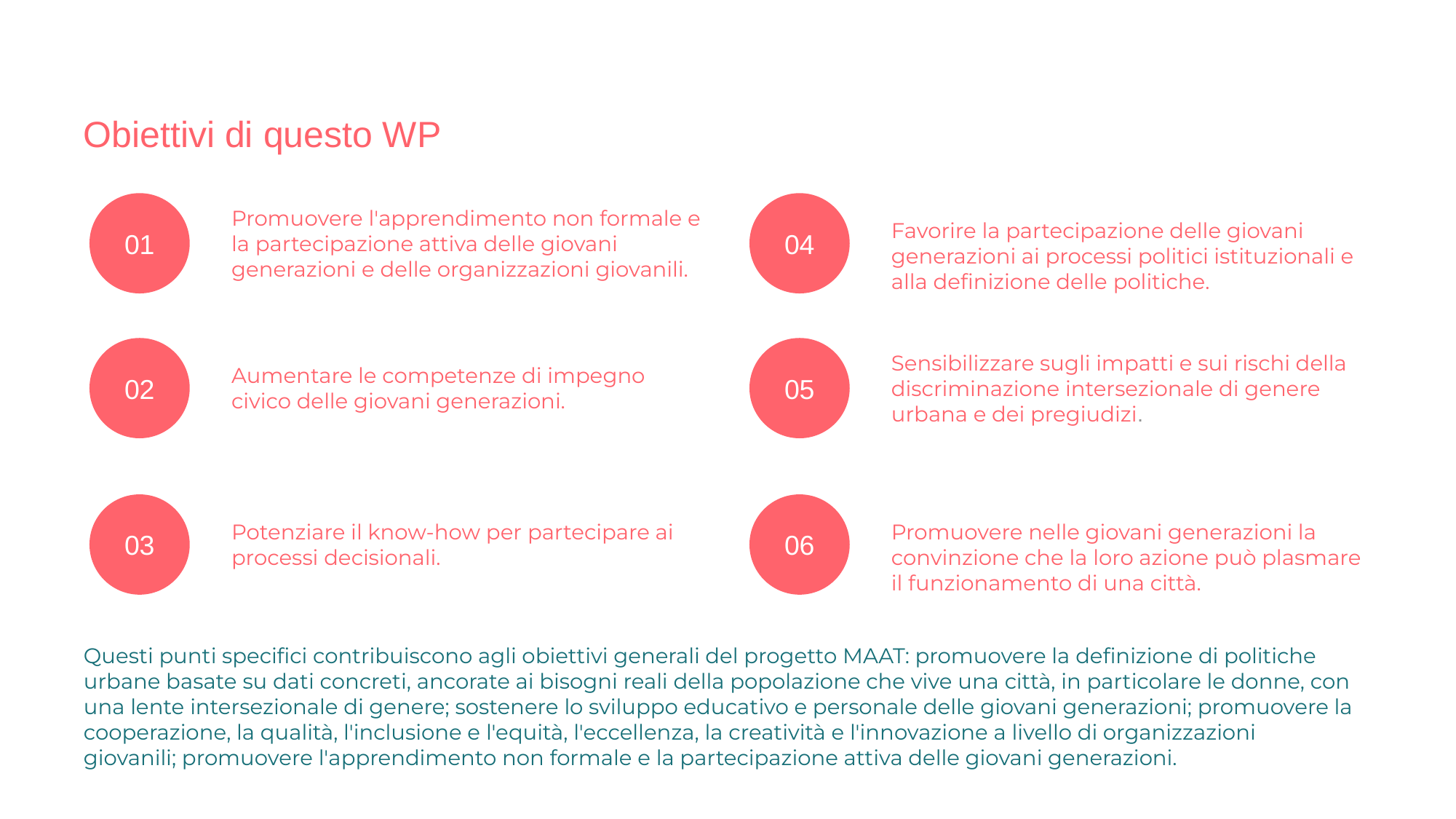

Obiettivi di questo WP
01
Promuovere l'apprendimento non formale e la partecipazione attiva delle giovani generazioni e delle organizzazioni giovanili.
04
Favorire la partecipazione delle giovani generazioni ai processi politici istituzionali e alla definizione delle politiche.
02
Aumentare le competenze di impegno civico delle giovani generazioni.
05
Sensibilizzare sugli impatti e sui rischi della discriminazione intersezionale di genere urbana e dei pregiudizi.
03
Potenziare il know-how per partecipare ai processi decisionali.
06
Promuovere nelle giovani generazioni la convinzione che la loro azione può plasmare il funzionamento di una città.
Questi punti specifici contribuiscono agli obiettivi generali del progetto MAAT: promuovere la definizione di politiche urbane basate su dati concreti, ancorate ai bisogni reali della popolazione che vive una città, in particolare le donne, con una lente intersezionale di genere; sostenere lo sviluppo educativo e personale delle giovani generazioni; promuovere la cooperazione, la qualità, l'inclusione e l'equità, l'eccellenza, la creatività e l'innovazione a livello di organizzazioni giovanili; promuovere l'apprendimento non formale e la partecipazione attiva delle giovani generazioni.